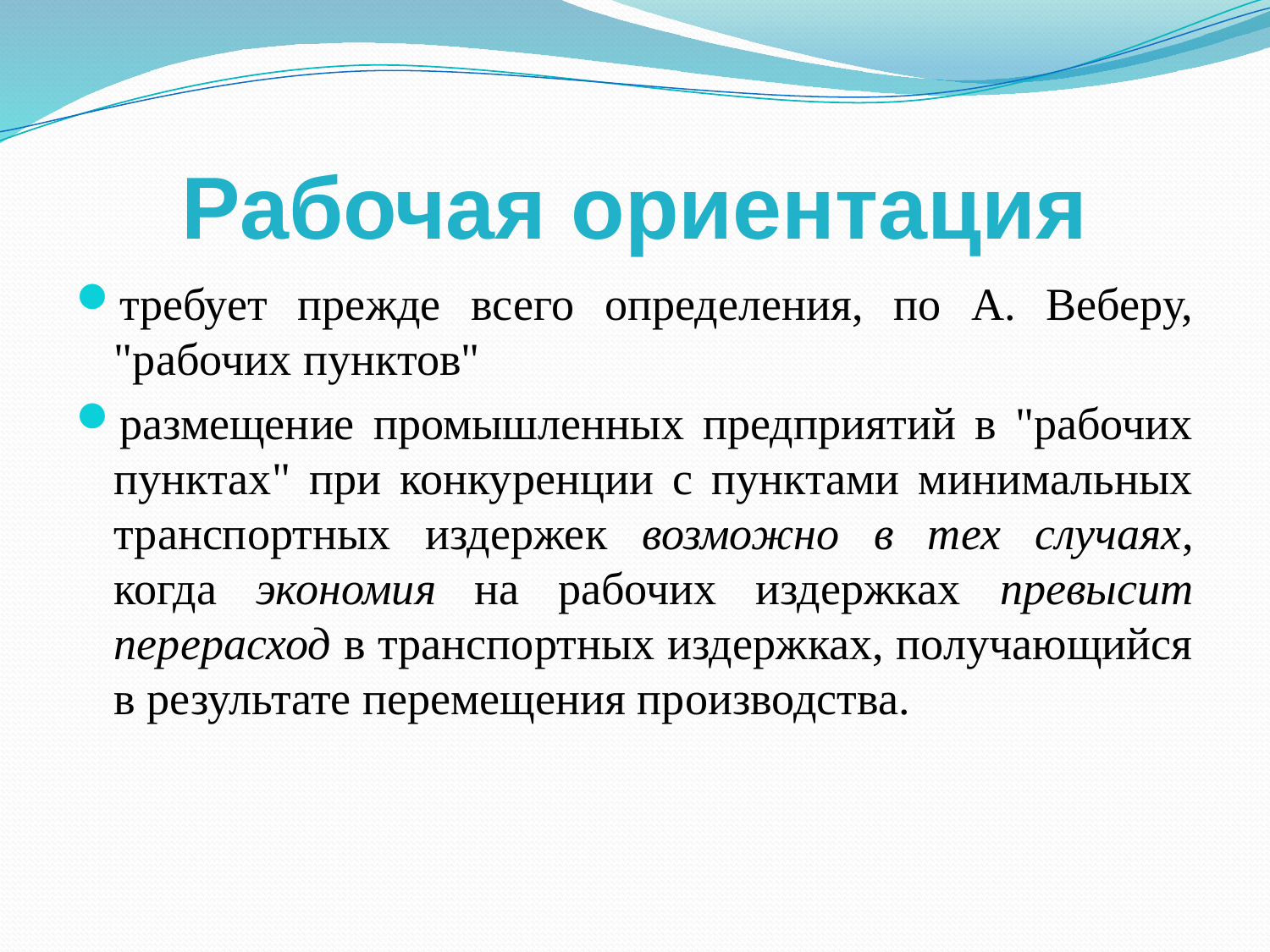

# Рабочая ориентация
требует прежде всего определения, по А. Веберу, "рабочих пунктов"
размещение промышленных предприятий в "рабочих пунктах" при конкуренции с пунктами минимальных транспортных издержек возможно в тех случаях, когда экономия на рабочих издержках превысит перерасход в транспортных издержках, получающийся в результате перемещения производства.